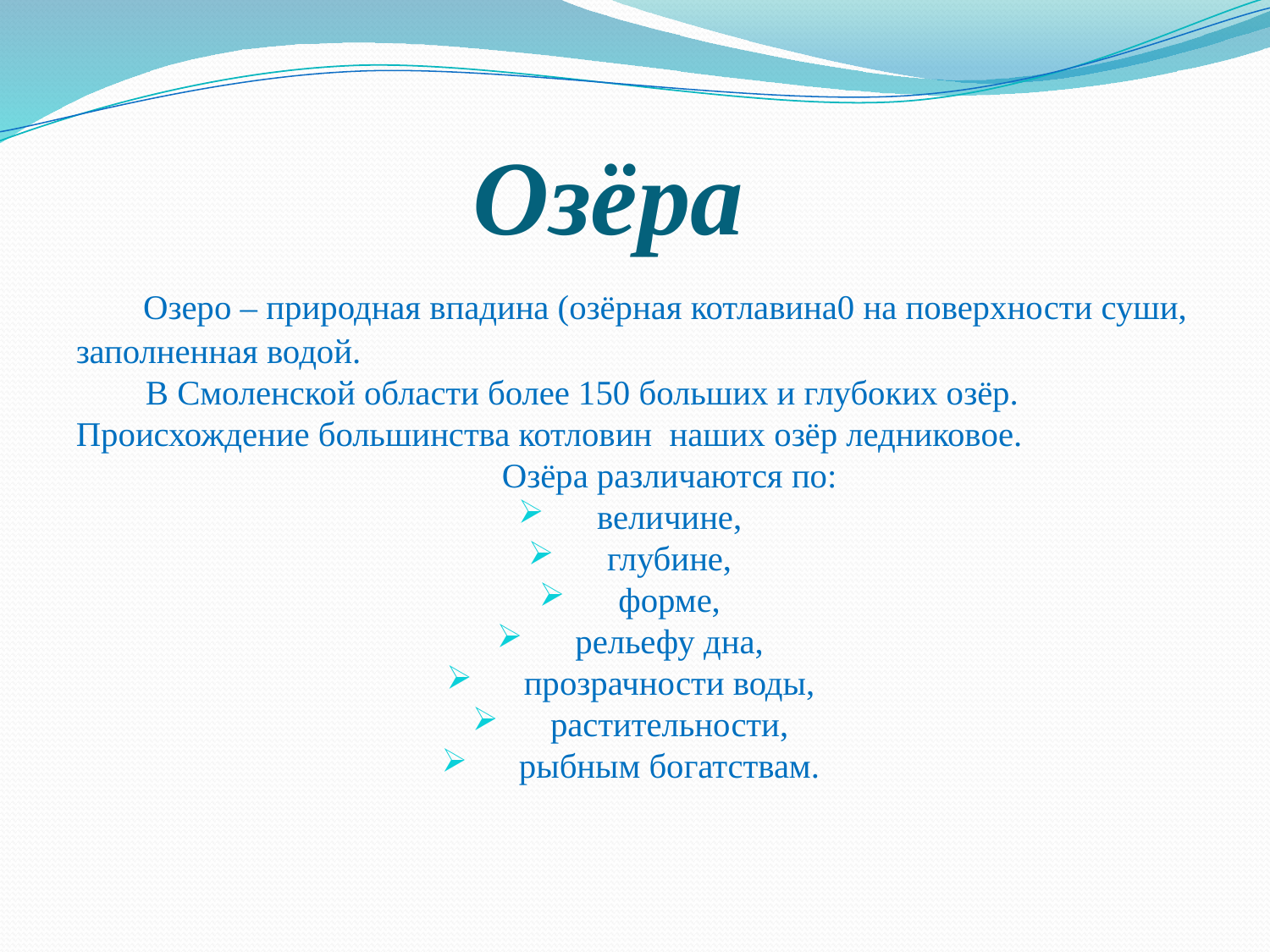

# Озёра
      Озеро – природная впадина (озёрная котлавина0 на поверхности суши, заполненная водой.
        В Смоленской области более 150 больших и глубоких озёр. Происхождение большинства котловин  наших озёр ледниковое.
        Озёра различаются по:
     величине,
     глубине,
     форме,
     рельефу дна,
     прозрачности воды,
     растительности,
     рыбным богатствам.